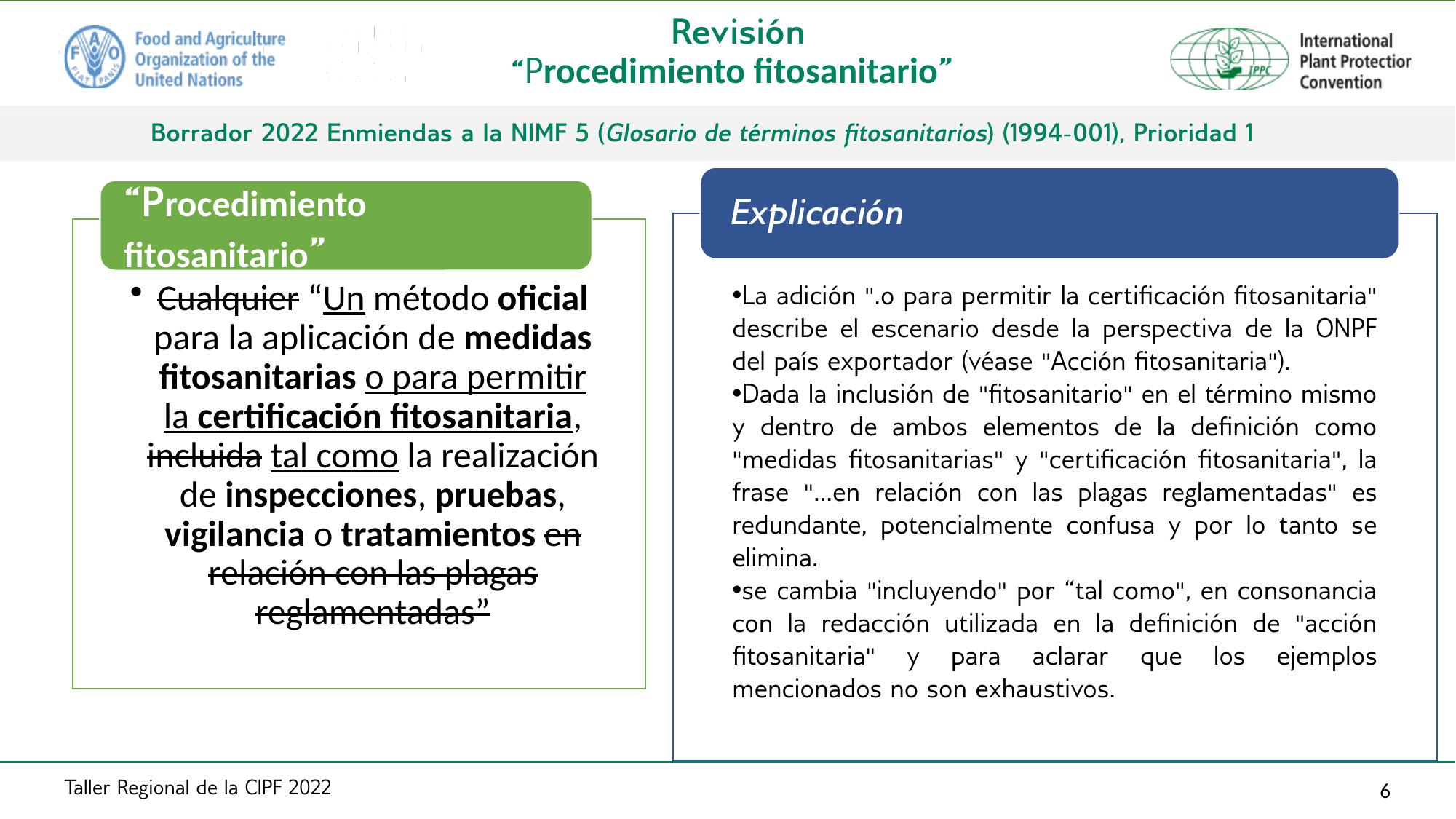

# Revisión “Procedimiento fitosanitario”
Borrador 2022 Enmiendas a la NIMF 5 (Glosario de términos fitosanitarios) (1994-001), Prioridad 1
Cualquier “Un método oficial para la aplicación de medidas fitosanitarias o para permitir la certificación fitosanitaria, incluida tal como la realización de inspecciones, pruebas, vigilancia o tratamientos en relación con las plagas reglamentadas”
“Procedimiento fitosanitario”
La adición ".o para permitir la certificación fitosanitaria" describe el escenario desde la perspectiva de la ONPF del país exportador (véase "Acción fitosanitaria").
Dada la inclusión de "fitosanitario" en el término mismo y dentro de ambos elementos de la definición como "medidas fitosanitarias" y "certificación fitosanitaria", la frase "...en relación con las plagas reglamentadas" es redundante, potencialmente confusa y por lo tanto se elimina.
se cambia "incluyendo" por “tal como", en consonancia con la redacción utilizada en la definición de "acción fitosanitaria" y para aclarar que los ejemplos mencionados no son exhaustivos.
Explicación
Taller Regional de la CIPF 2022